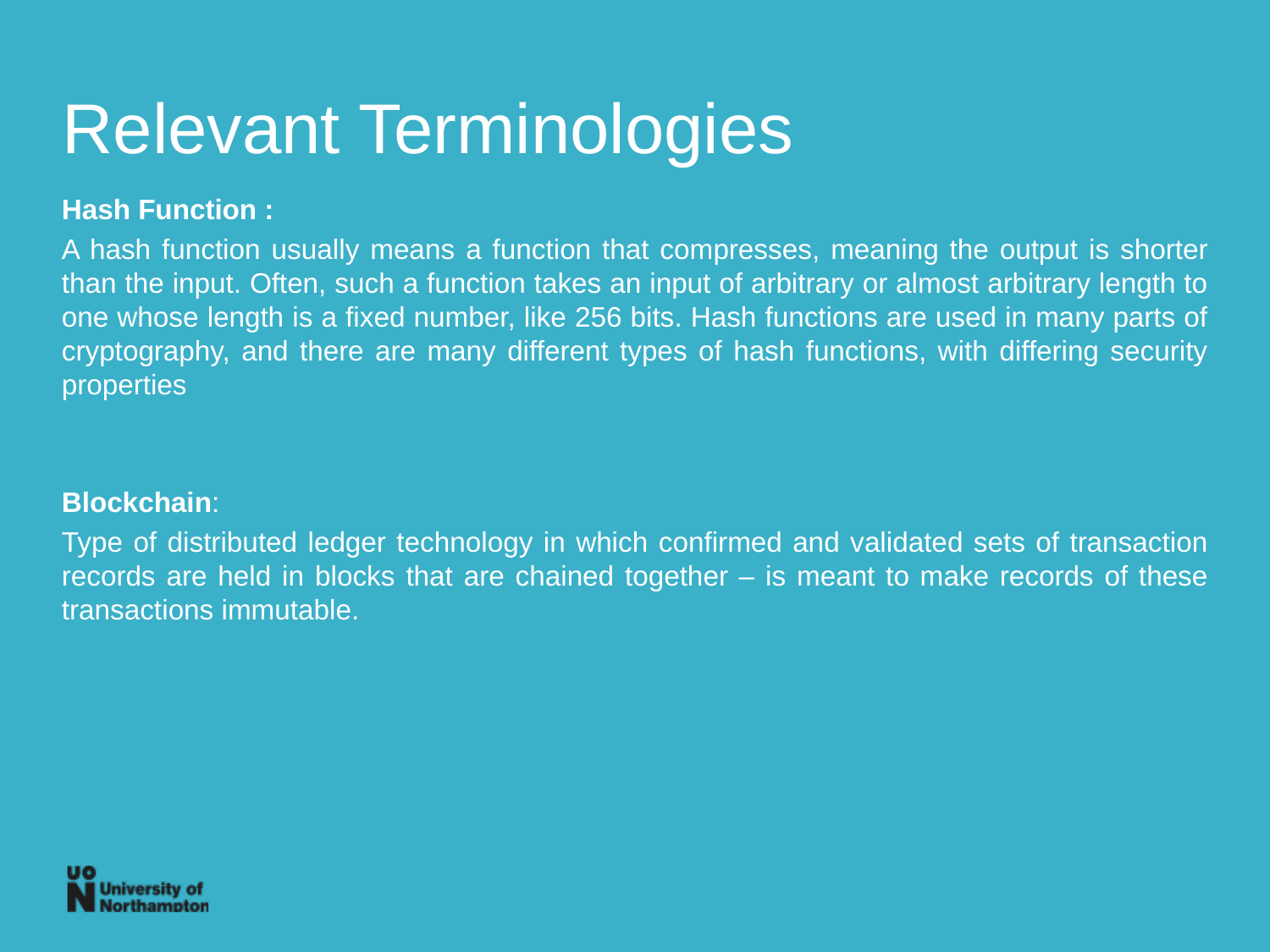

# Relevant Terminologies
Hash Function :
A hash function usually means a function that compresses, meaning the output is shorter than the input. Often, such a function takes an input of arbitrary or almost arbitrary length to one whose length is a fixed number, like 256 bits. Hash functions are used in many parts of cryptography, and there are many different types of hash functions, with differing security properties

Blockchain:
Type of distributed ledger technology in which confirmed and validated sets of transaction records are held in blocks that are chained together – is meant to make records of these transactions immutable.